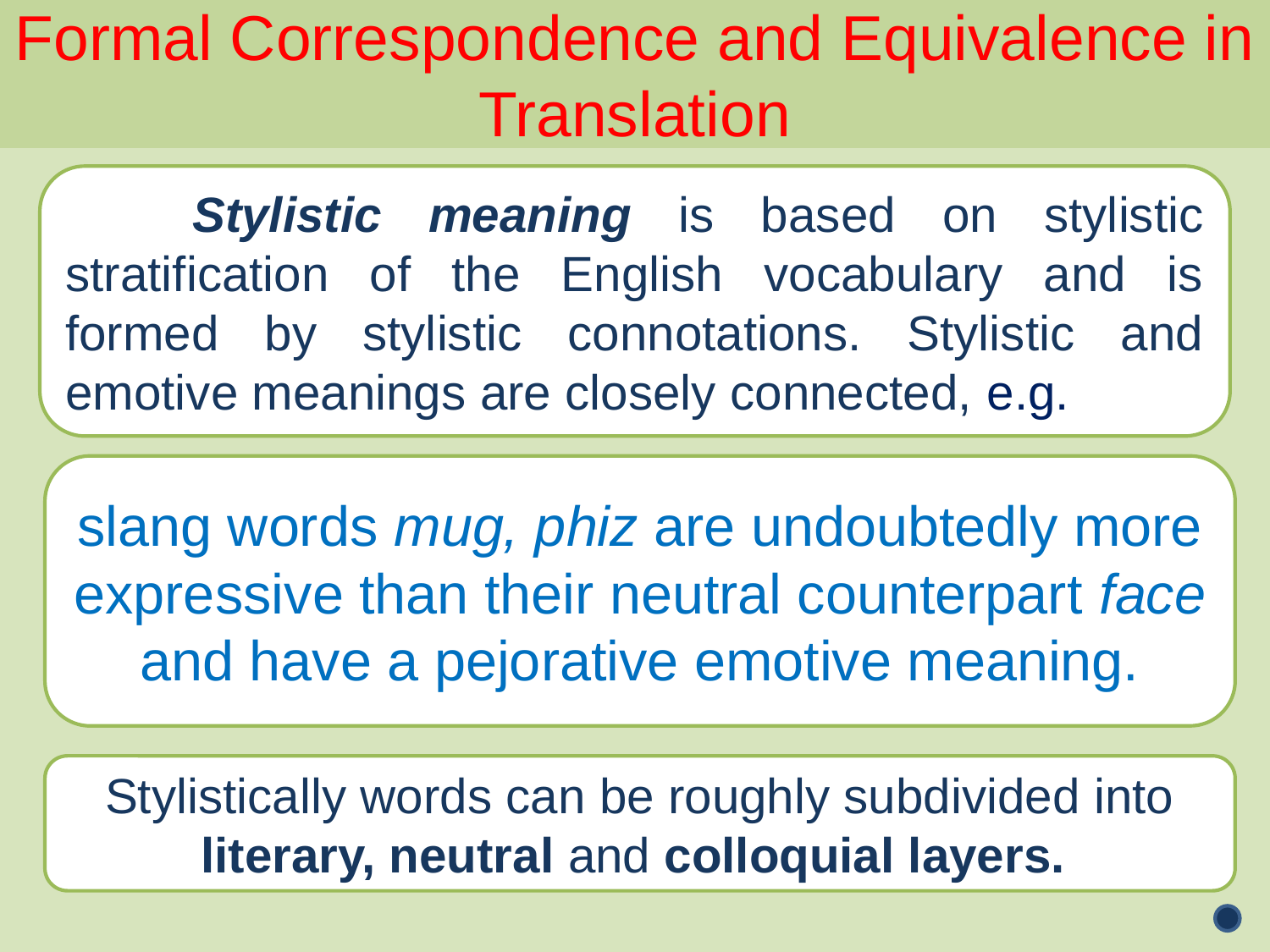

Formal Correspondence and Equivalence in Translation
	Stylistic meaning is based on stylistic stratification of the English vocabulary and is formed by stylistic connotations. Stylistic and emotive meanings are closely connected, e.g.
slang words mug, phiz are undoubtedly more expressive than their neutral counterpart face and have a pejorative emotive meaning.
Stylistically words can be roughly subdivided into literary, neutral and colloquial layers.